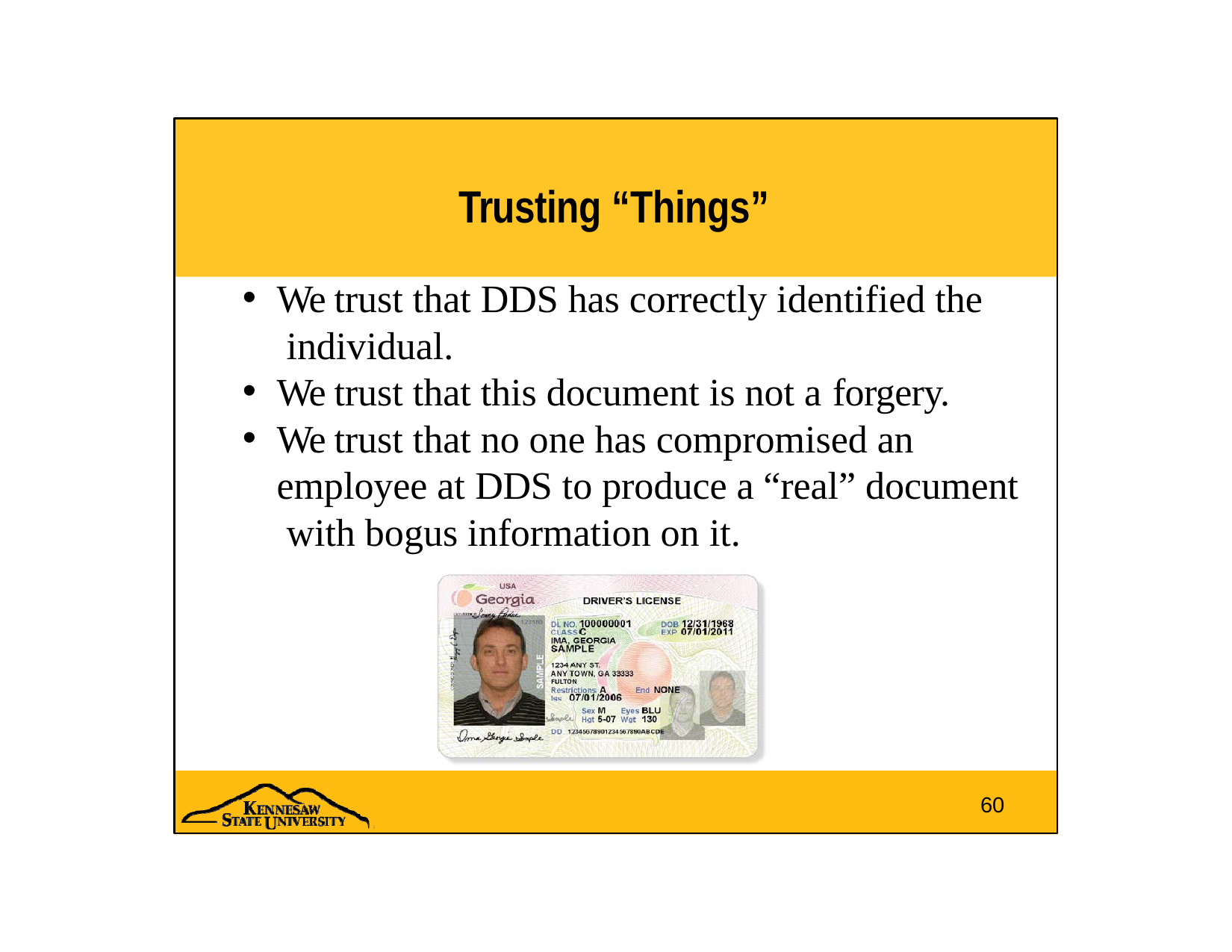

# Trusting “Things”
We trust that DDS has correctly identified the  individual.
We trust that this document is not a forgery.
We trust that no one has compromised an  employee at DDS to produce a “real” document  with bogus information on it.

60